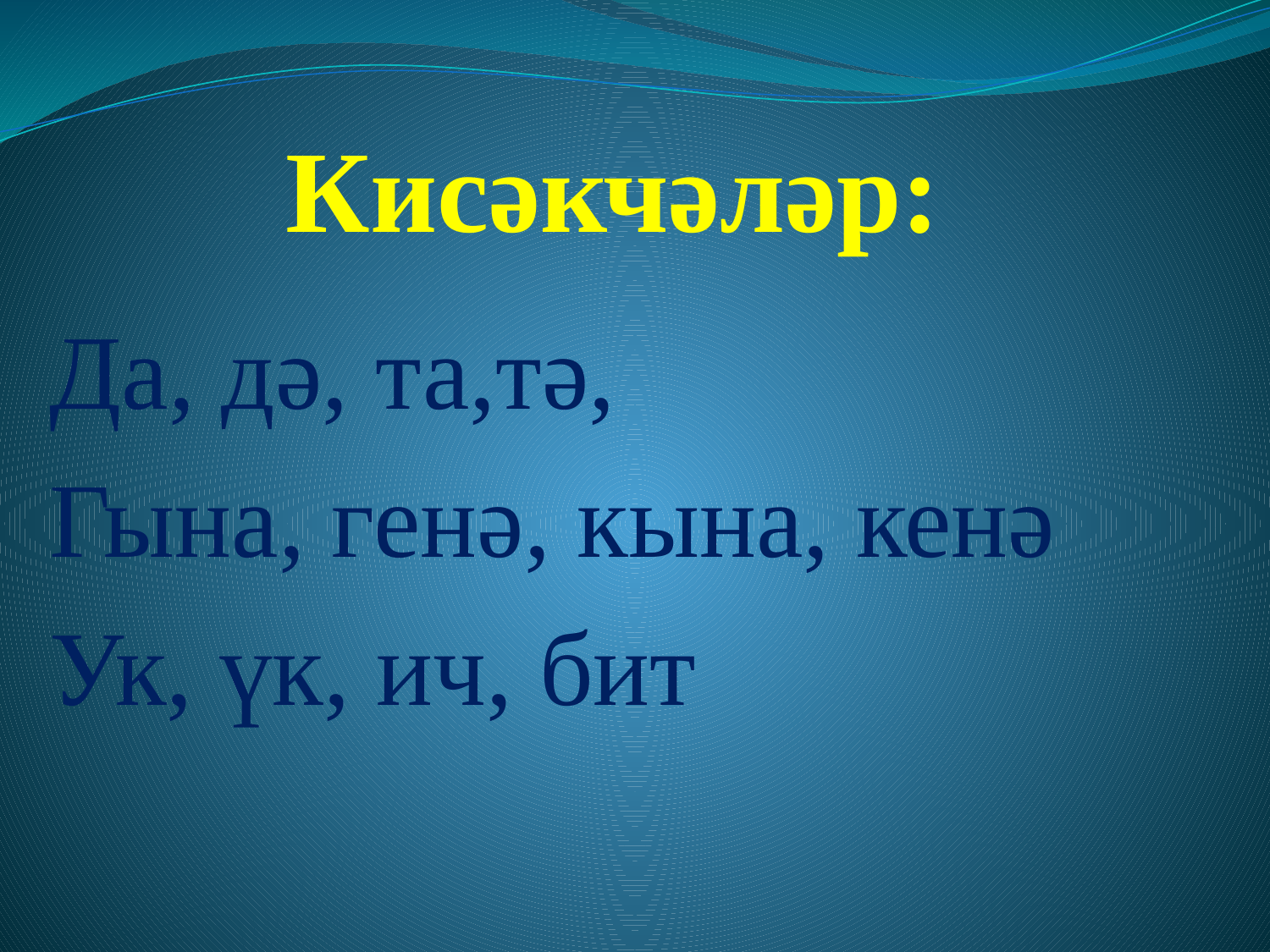

# Кисәкчәләр:
Да, дә, та,тә,
Гына, генә, кына, кенә
Ук, үк, ич, бит